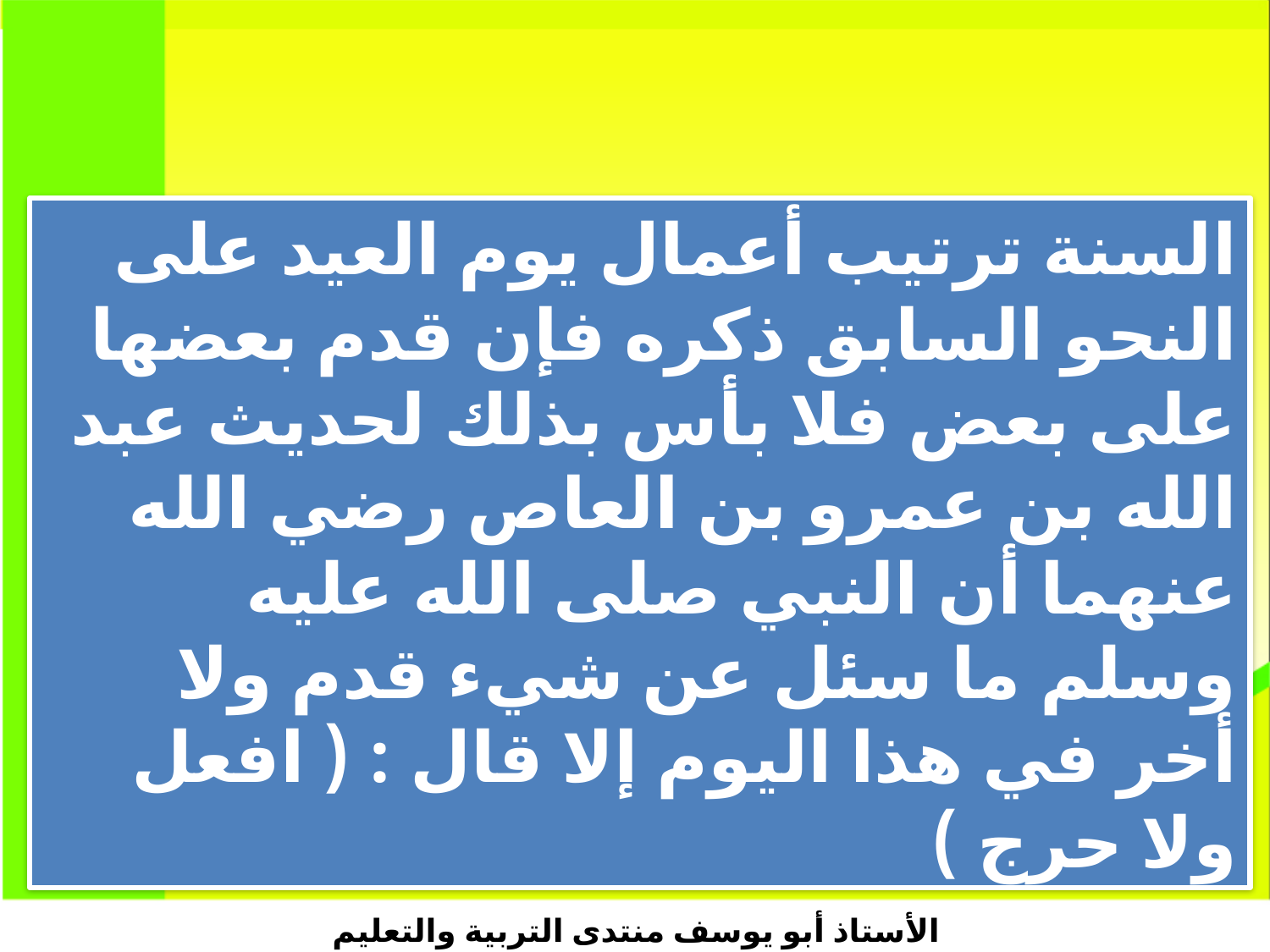

السنة ترتيب أعمال يوم العيد على النحو السابق ذكره فإن قدم بعضها على بعض فلا بأس بذلك لحديث عبد الله بن عمرو بن العاص رضي الله عنهما أن النبي صلى الله عليه وسلم ما سئل عن شيء قدم ولا أخر في هذا اليوم إلا قال : ( افعل ولا حرج )
الأستاذ أبو يوسف منتدى التربية والتعليم بالمدينة المنورة